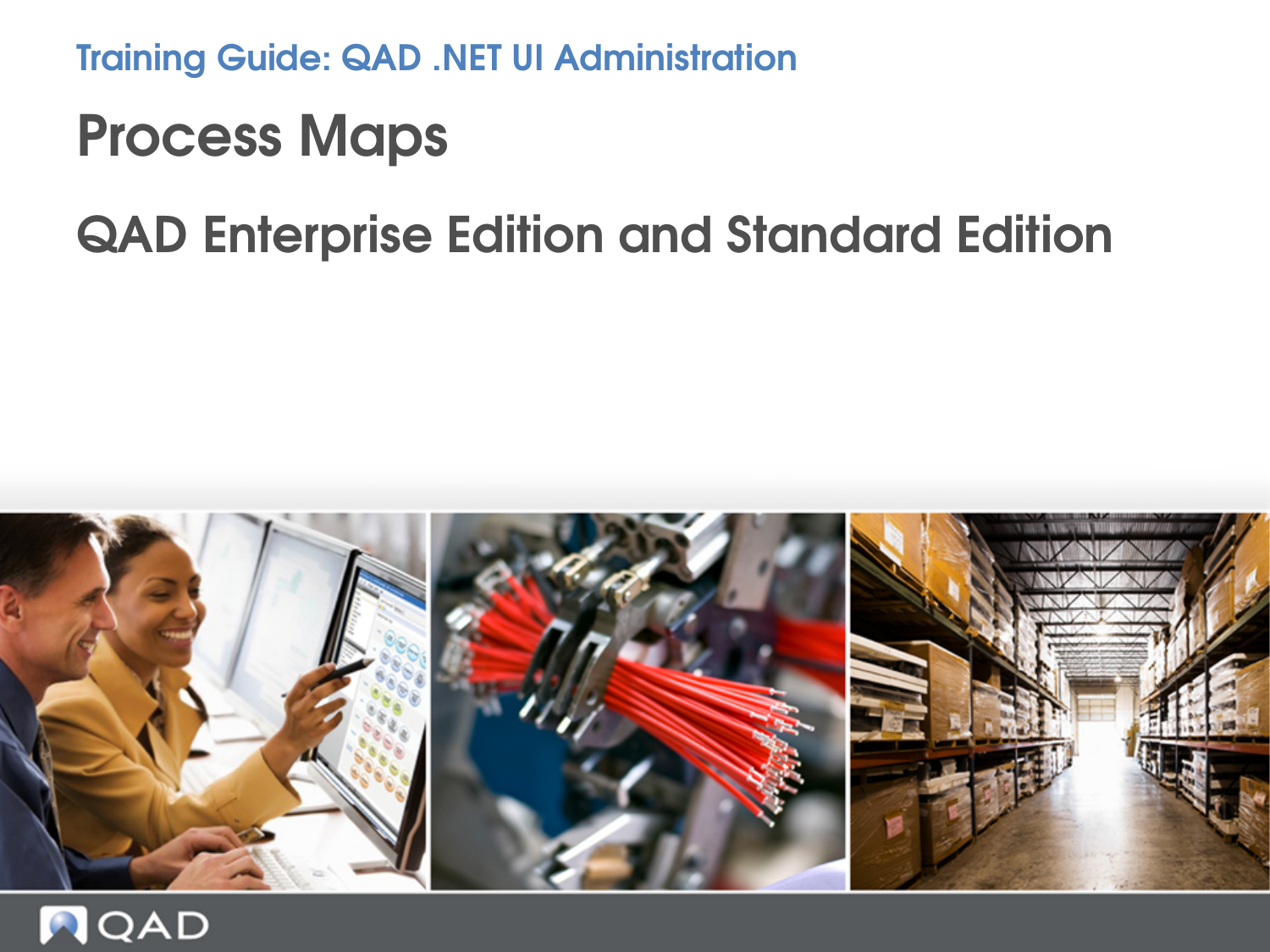

Training Guide: QAD .NET UI Administration
# Process Maps
QAD Enterprise Edition and Standard Edition